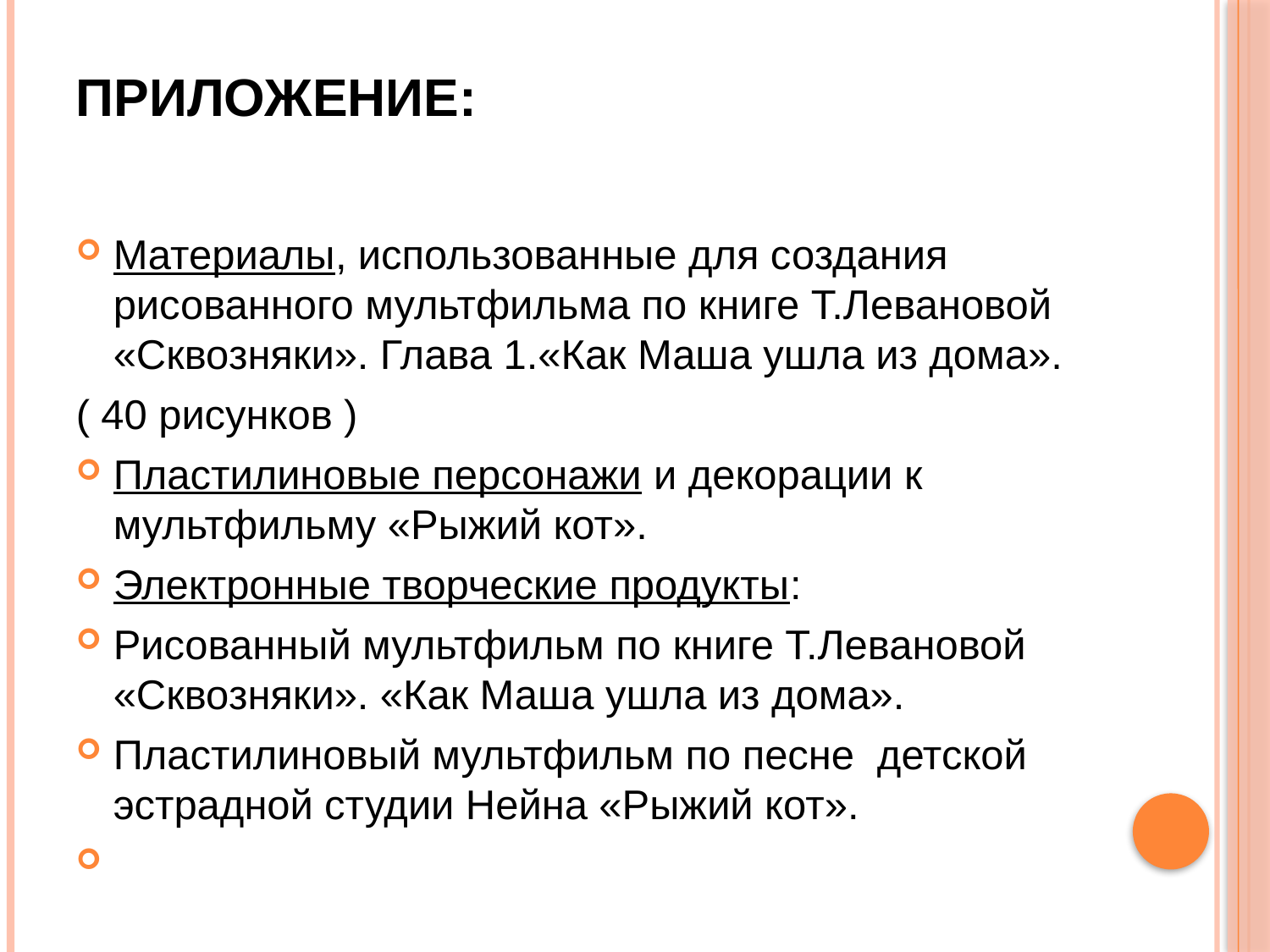

# Приложение:
Материалы, использованные для создания рисованного мультфильма по книге Т.Левановой «Сквозняки». Глава 1.«Как Маша ушла из дома».
( 40 рисунков )
Пластилиновые персонажи и декорации к мультфильму «Рыжий кот».
Электронные творческие продукты:
Рисованный мультфильм по книге Т.Левановой «Сквозняки». «Как Маша ушла из дома».
Пластилиновый мультфильм по песне  детской эстрадной студии Нейна «Рыжий кот».